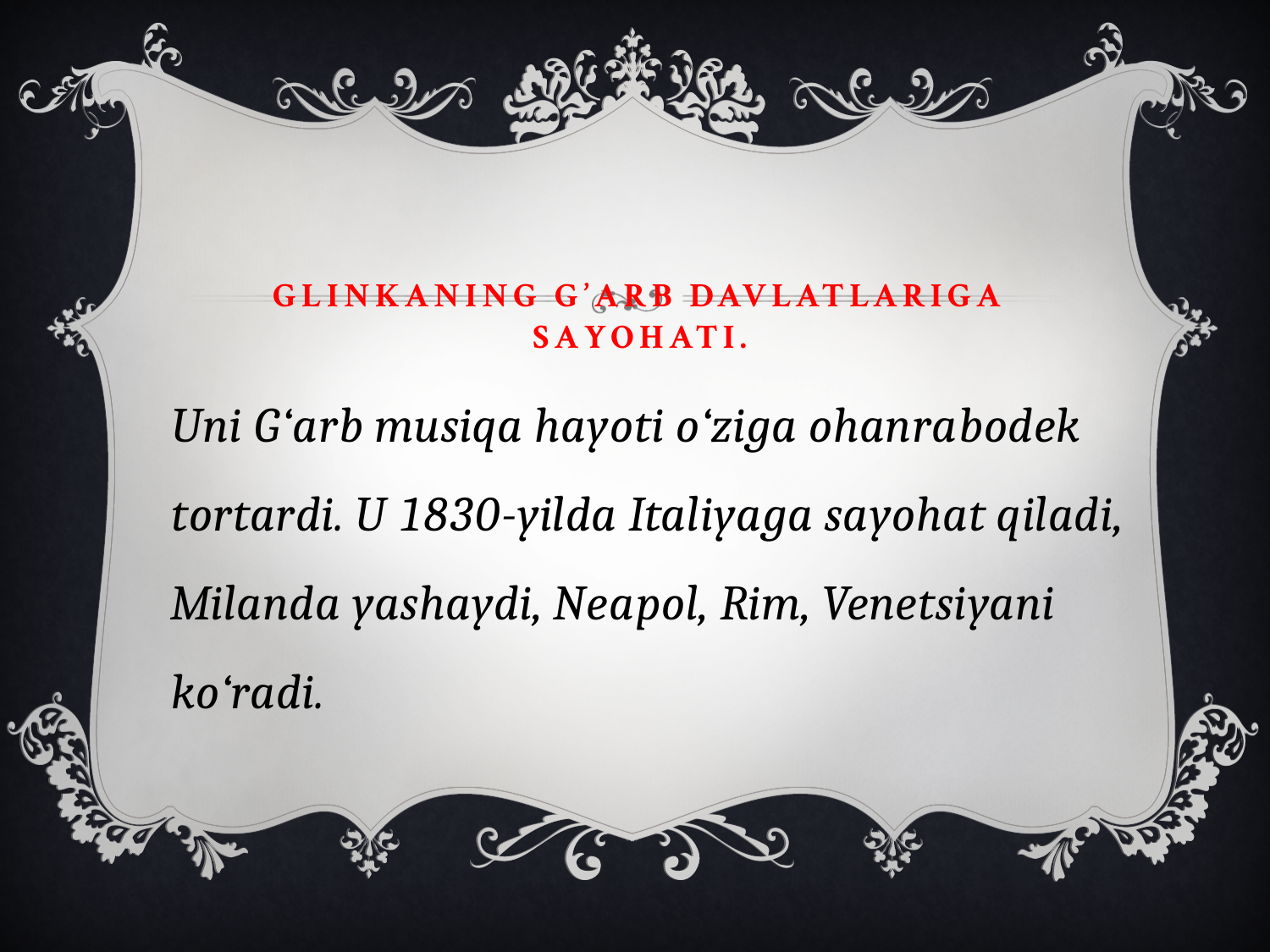

# Glinkaning G’arb davlatlariga sayohati.
Uni G‘arb musiqa hayoti o‘ziga ohanrabodek tortardi. U 1830-yilda Italiyaga sayohat qiladi, Milanda yashaydi, Neapol, Rim, Venetsiyani ko‘radi.